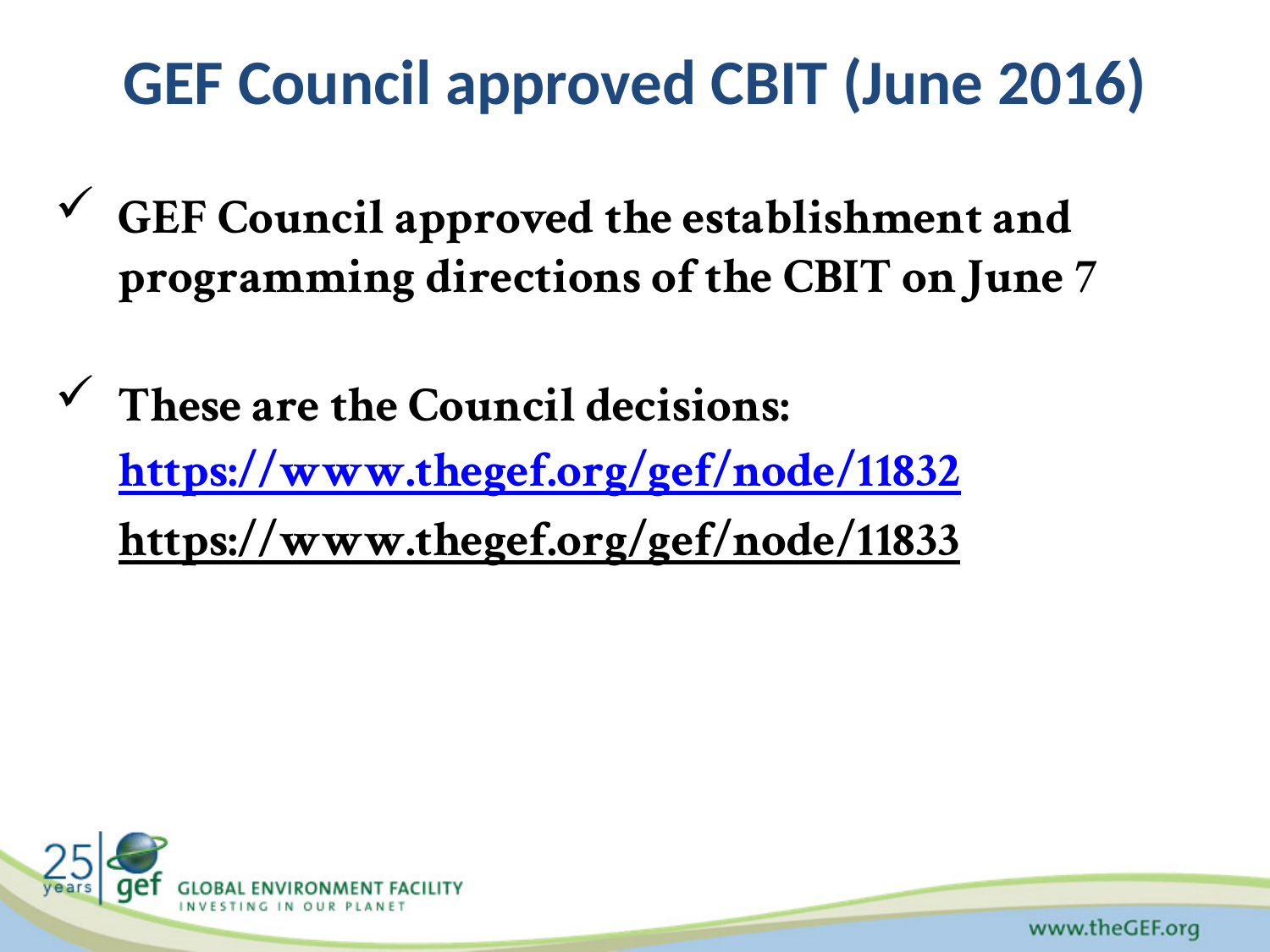

# GEF Council approved CBIT (June 2016)
GEF Council approved the establishment and programming directions of the CBIT on June 7

These are the Council decisions:
https://www.thegef.org/gef/node/11832
https://www.thegef.org/gef/node/11833